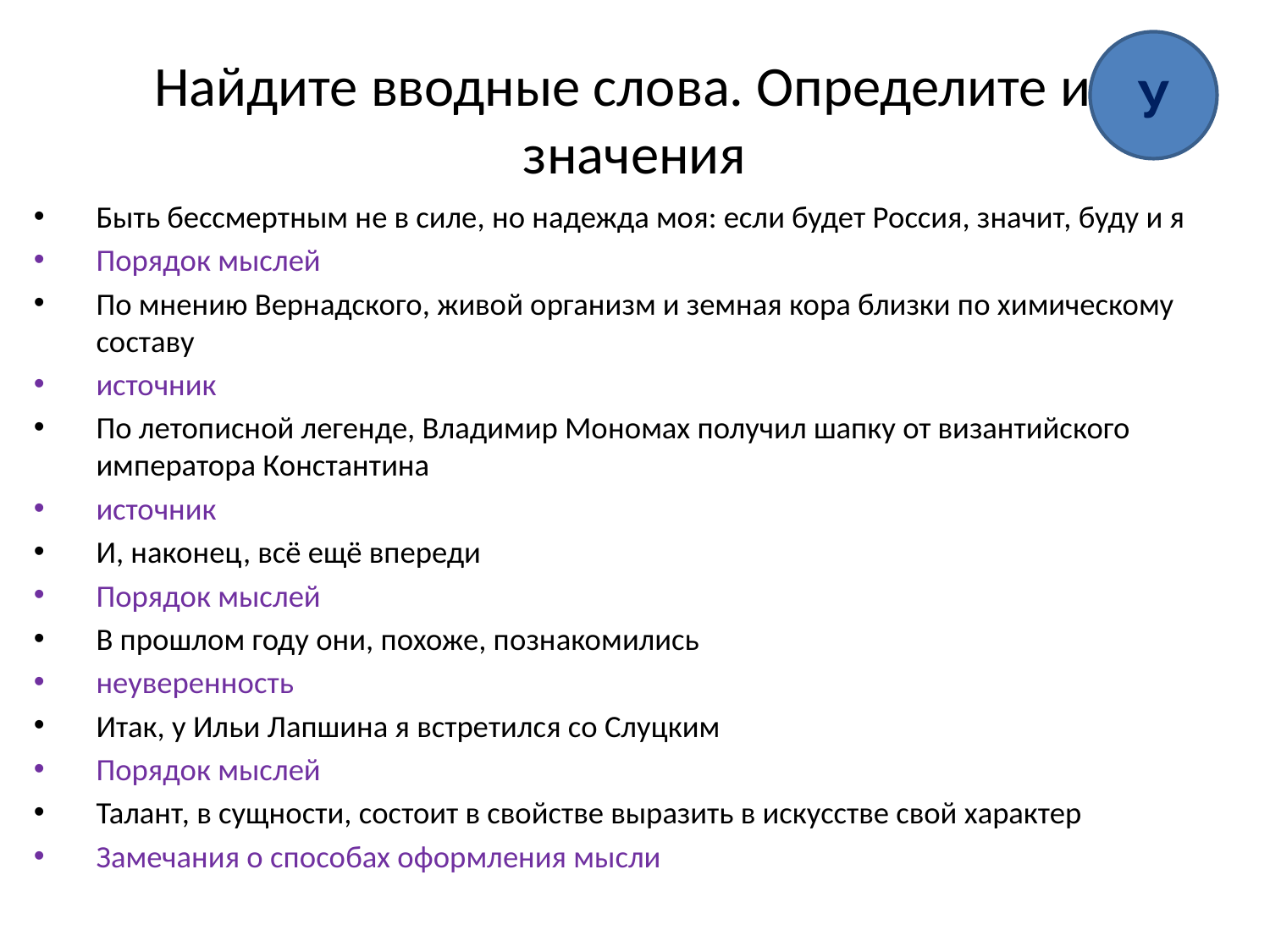

У
# Найдите вводные слова. Определите их значения
Быть бессмертным не в силе, но надежда моя: если будет Россия, значит, буду и я
Порядок мыслей
По мнению Вернадского, живой организм и земная кора близки по химическому составу
источник
По летописной легенде, Владимир Мономах получил шапку от византийского императора Константина
источник
И, наконец, всё ещё впереди
Порядок мыслей
В прошлом году они, похоже, познакомились
неуверенность
Итак, у Ильи Лапшина я встретился со Слуцким
Порядок мыслей
Талант, в сущности, состоит в свойстве выразить в искусстве свой характер
Замечания о способах оформления мысли